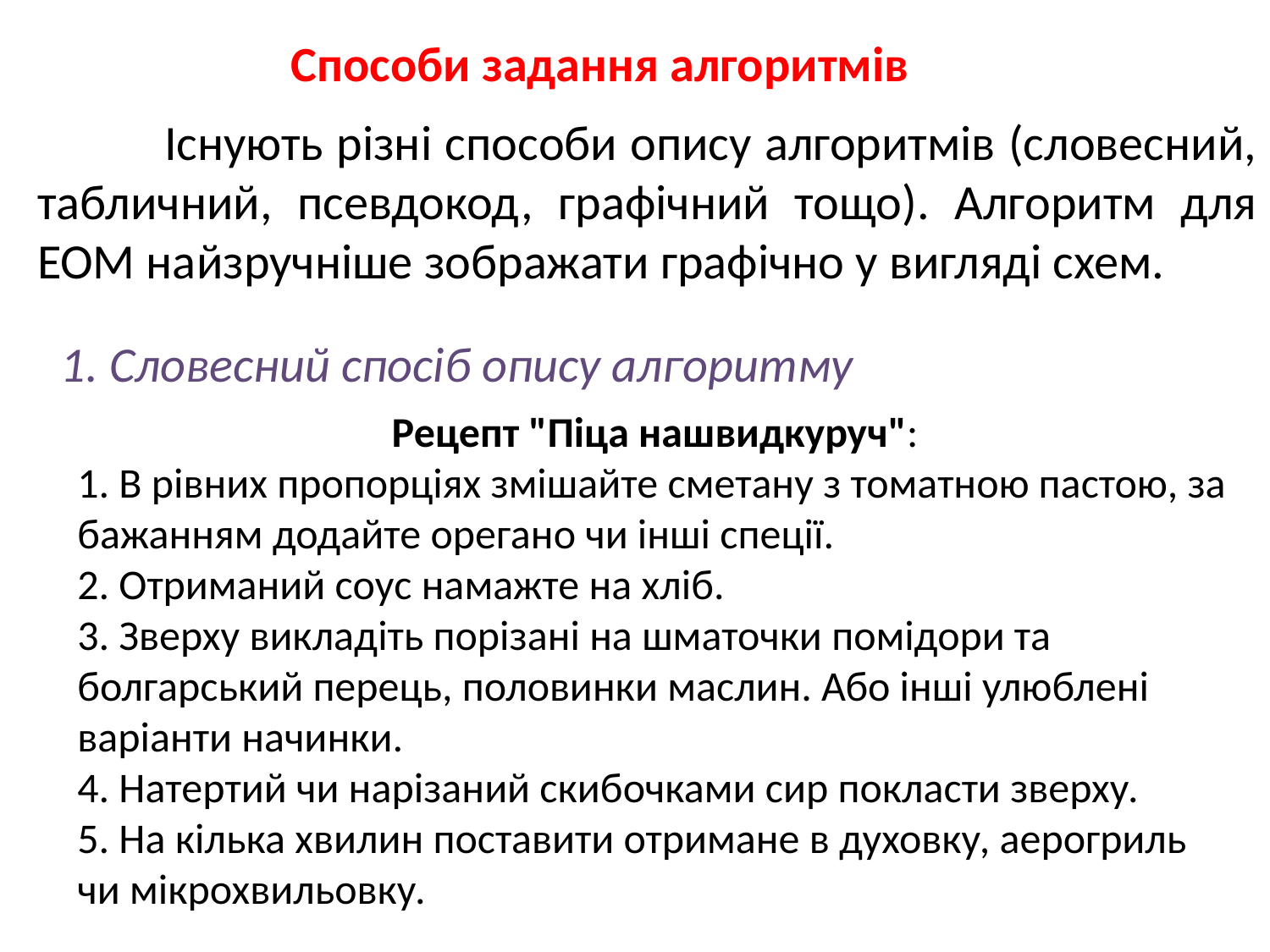

Способи задання алгоритмів
	Існують різні способи опису алгоритмів (словесний, табличний, псевдокод, графічний тощо). Алгоритм для ЕОМ найзручніше зображати графічно у вигляді схем.
1. Словесний спосіб опису алгоритму
Рецепт "Піца нашвидкуруч":
1. В рівних пропорціях змішайте сметану з томатною пастою, за бажанням додайте орегано чи інші спеції.
2. Отриманий соус намажте на хліб.
3. Зверху викладіть порізані на шматочки помідори та болгарський перець, половинки маслин. Або інші улюблені варіанти начинки.
4. Натертий чи нарізаний скибочками сир покласти зверху.
5. На кілька хвилин поставити отримане в духовку, аерогриль чи мікрохвильовку.